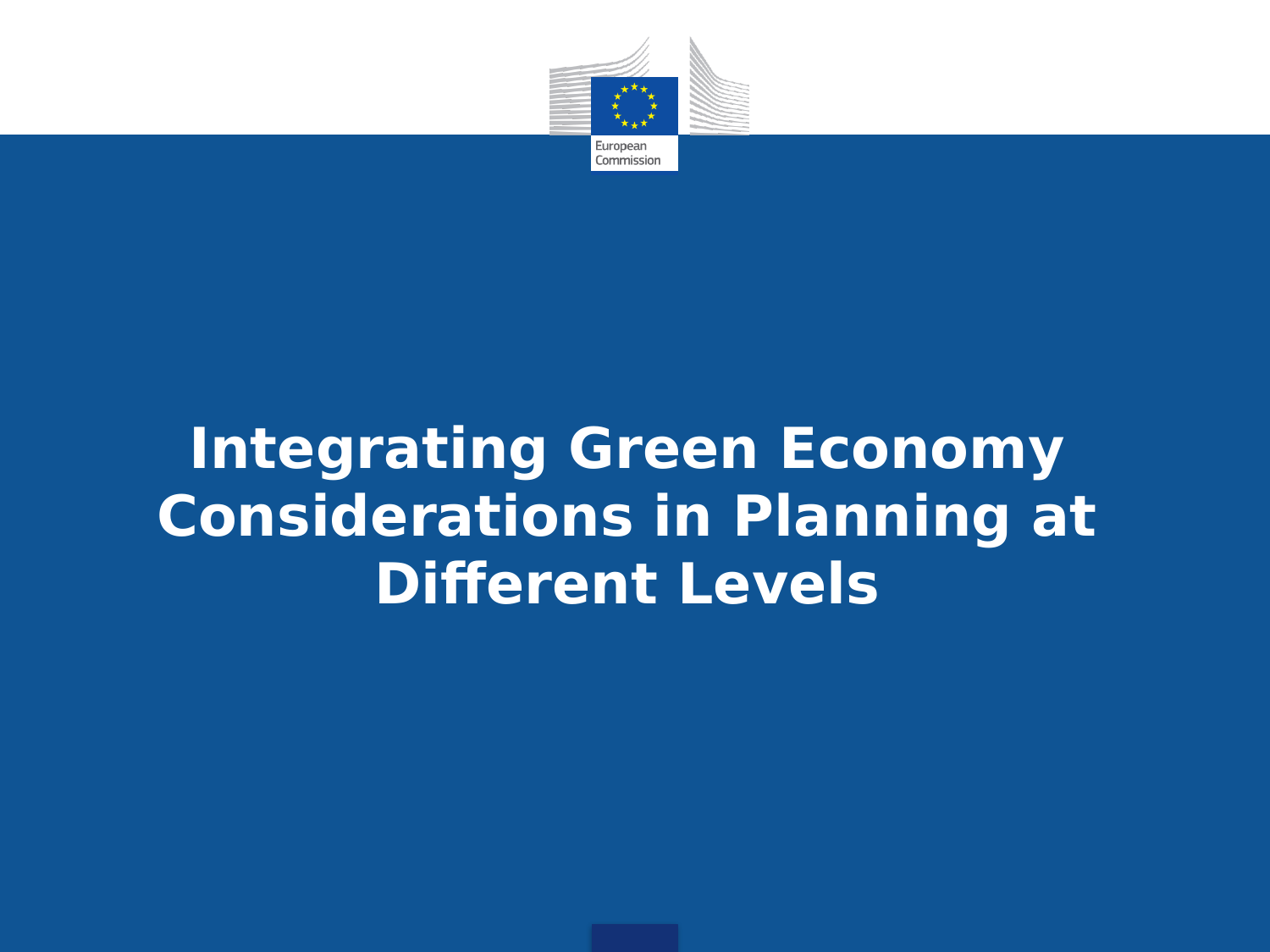

Integrating Green Economy Considerations in Planning at Different Levels